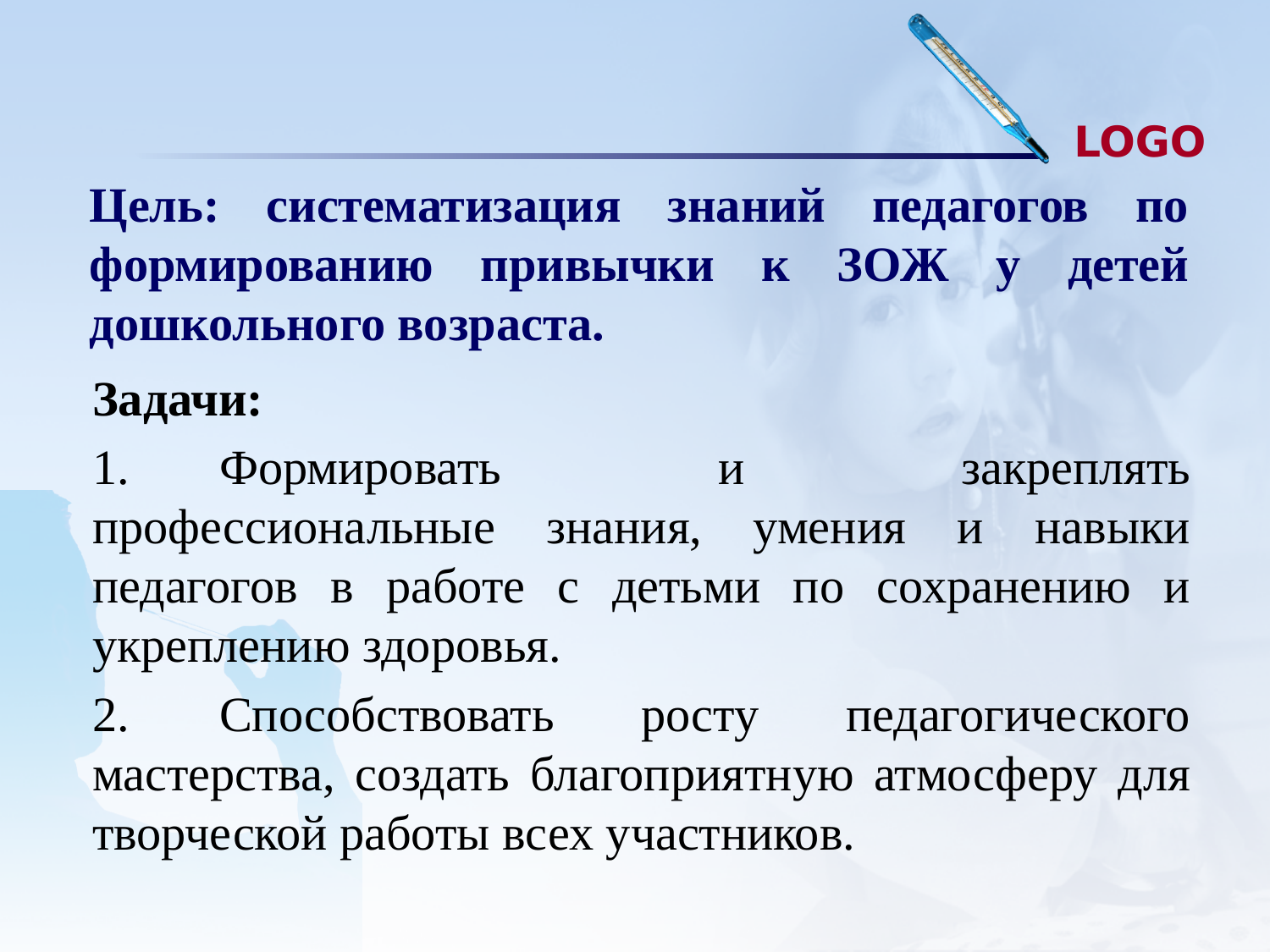

# Цель: систематизация знаний педагогов по формированию привычки к ЗОЖ у детей дошкольного возраста.
Задачи:
1.	Формировать и закреплять профессиональные знания, умения и навыки педагогов в работе с детьми по сохранению и укреплению здоровья.
2.	Способствовать росту педагогического мастерства, создать благоприятную атмосферу для творческой работы всех участников.